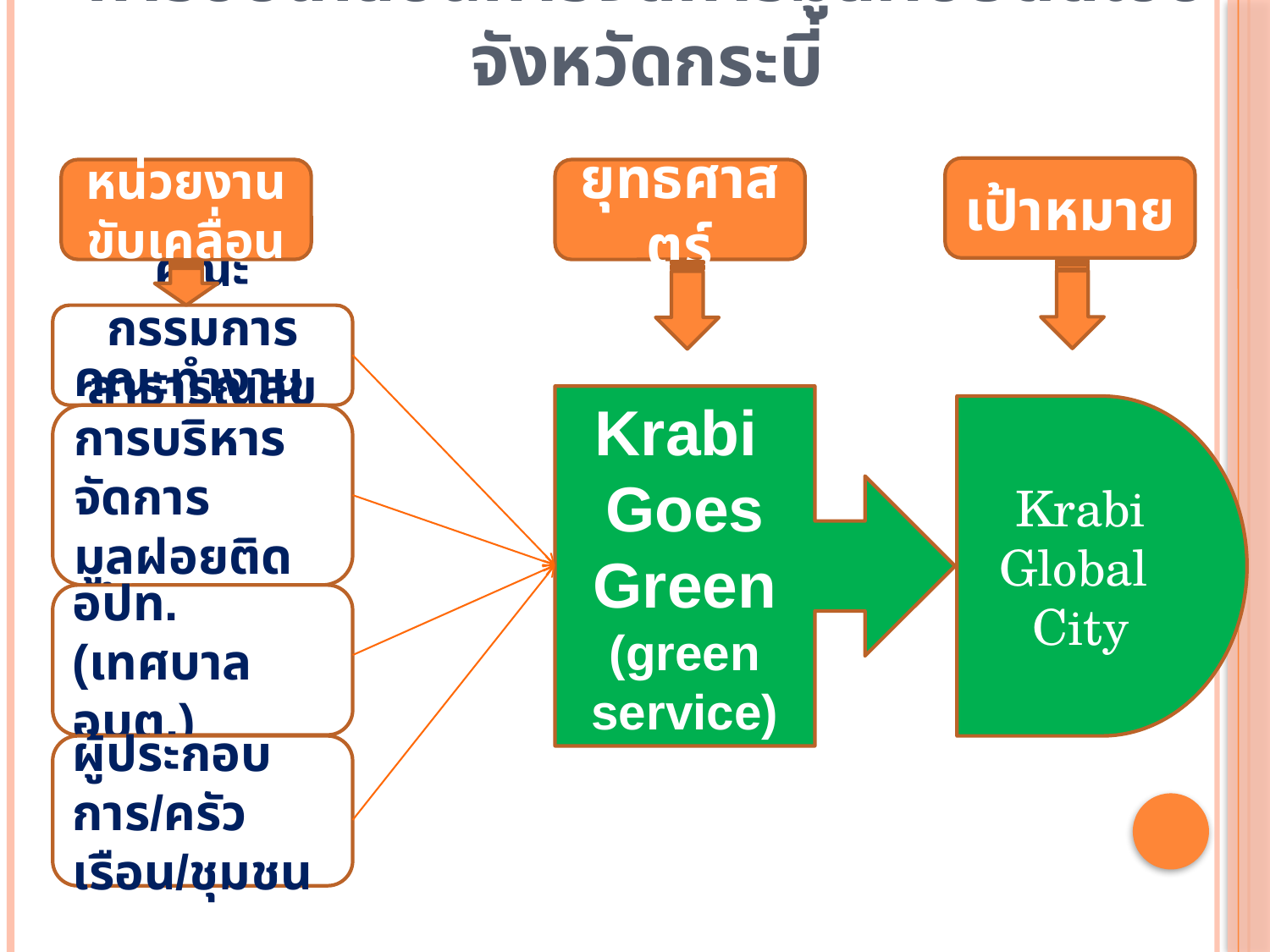

# การขับเคลื่อนการจัดการมูลฝอยติดเชื้อจังหวัดกระบี่
เป้าหมาย
หน่วยงานขับเคลื่อน
ยุทธศาสตร์

คณะกรรมการสาธารณสุขจังหวัด
คณะทำงานการบริหารจัดการมูลฝอยติดเชื้อจังหวัด
อปท.
(เทศบาล อบต.)
ผู้ประกอบการ/ครัวเรือน/ชุมชน
Krabi
Goes Green (green service)
Krabi Global
City